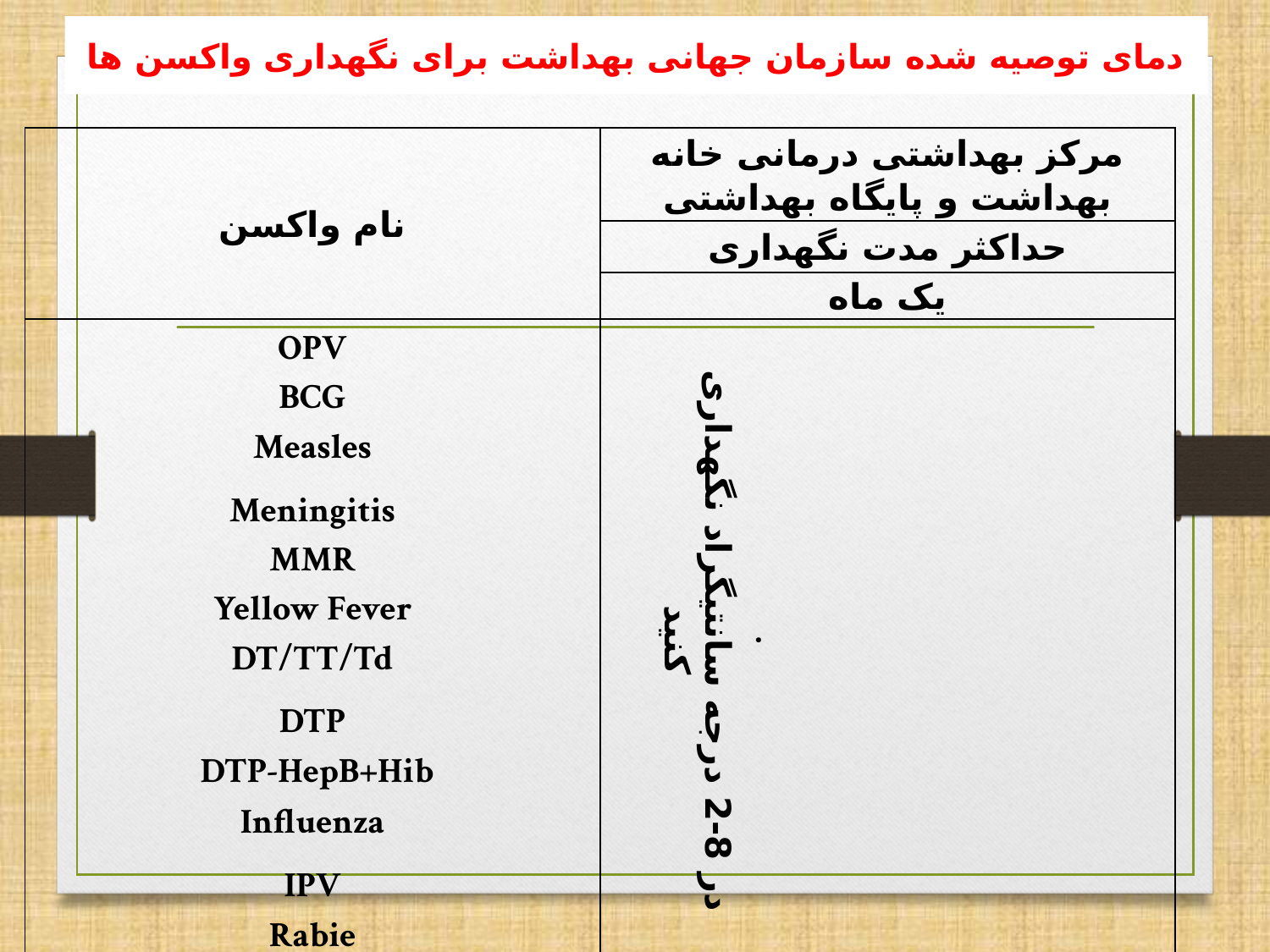

# دمای توصیه شده سازمان جهانی بهداشت برای نگهداری واکسن ها
| نام واکسن | مرکز بهداشتی درمانی خانه بهداشت و پایگاه بهداشتی |
| --- | --- |
|  | حداکثر مدت نگهداری |
|  | یک ماه |
| OPV BCG Measles Meningitis MMR Yellow Fever DT/TT/Td DTP DTP-HepB+Hib Influenza IPV Rabie | . در 8-2 درجه سانتیگراد نگهداری کنید |